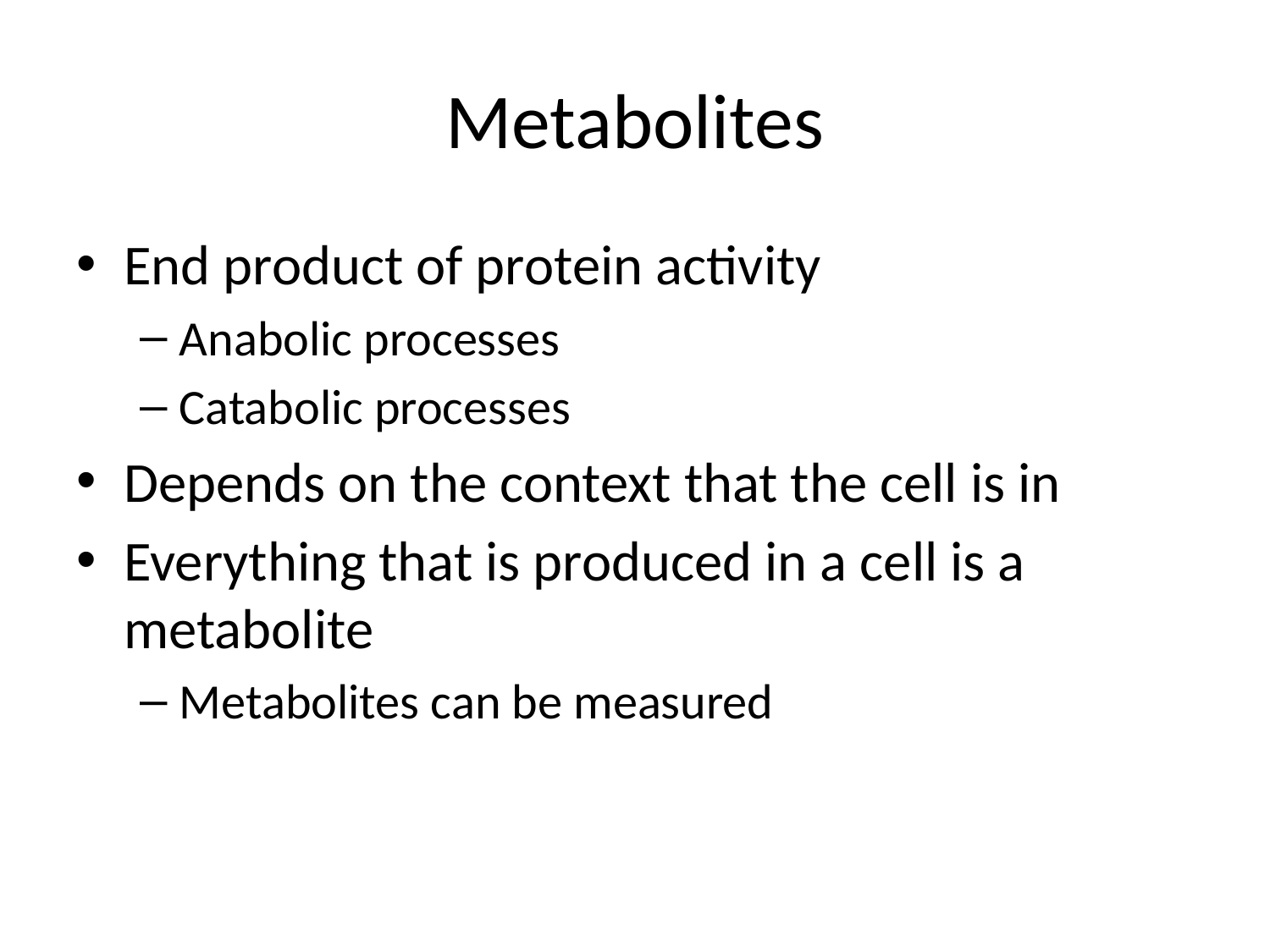

# Metabolites
End product of protein activity
Anabolic processes
Catabolic processes
Depends on the context that the cell is in
Everything that is produced in a cell is a metabolite
Metabolites can be measured